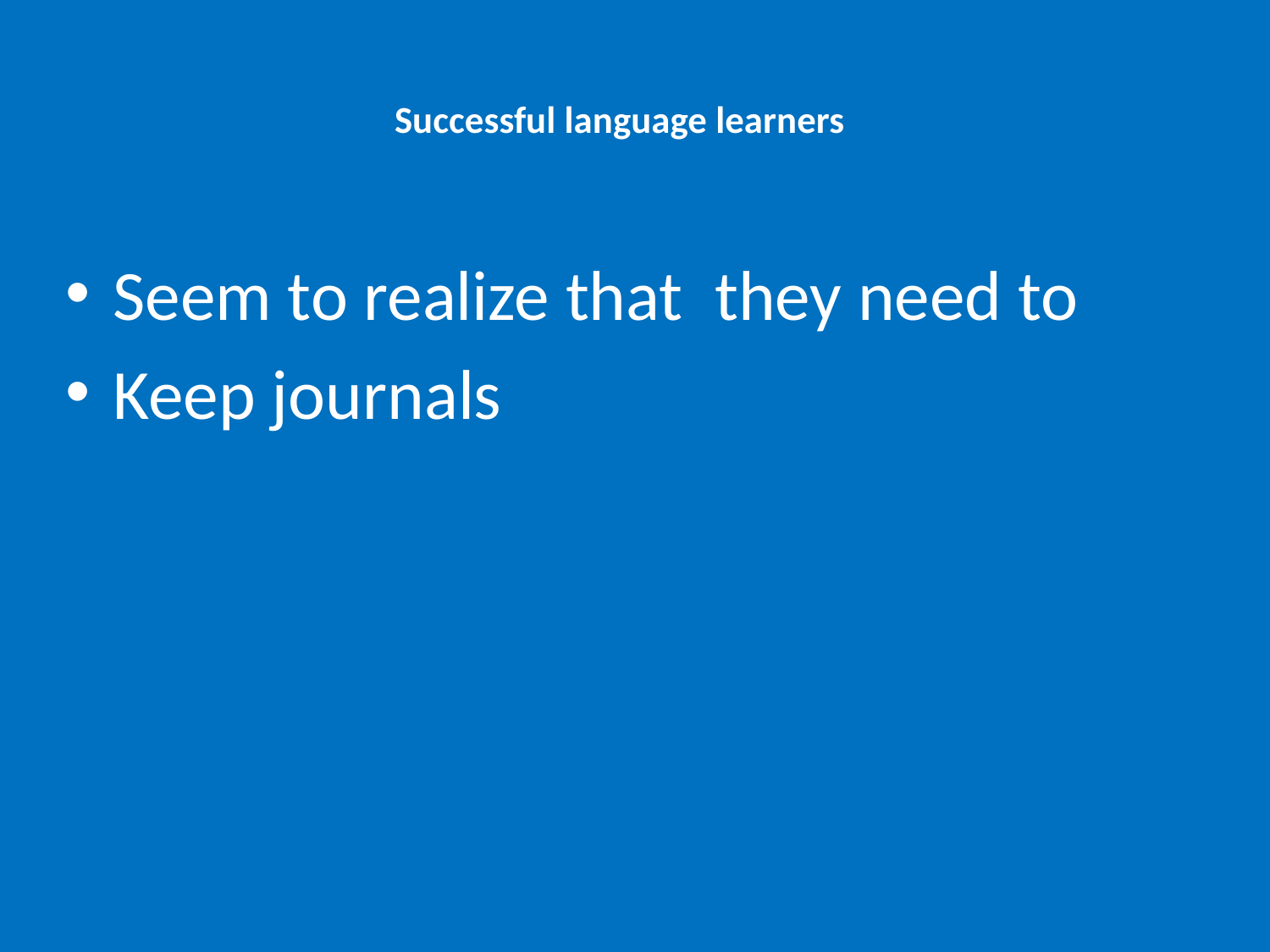

# Successful language learners
Seem to realize that  they need to
Keep journals